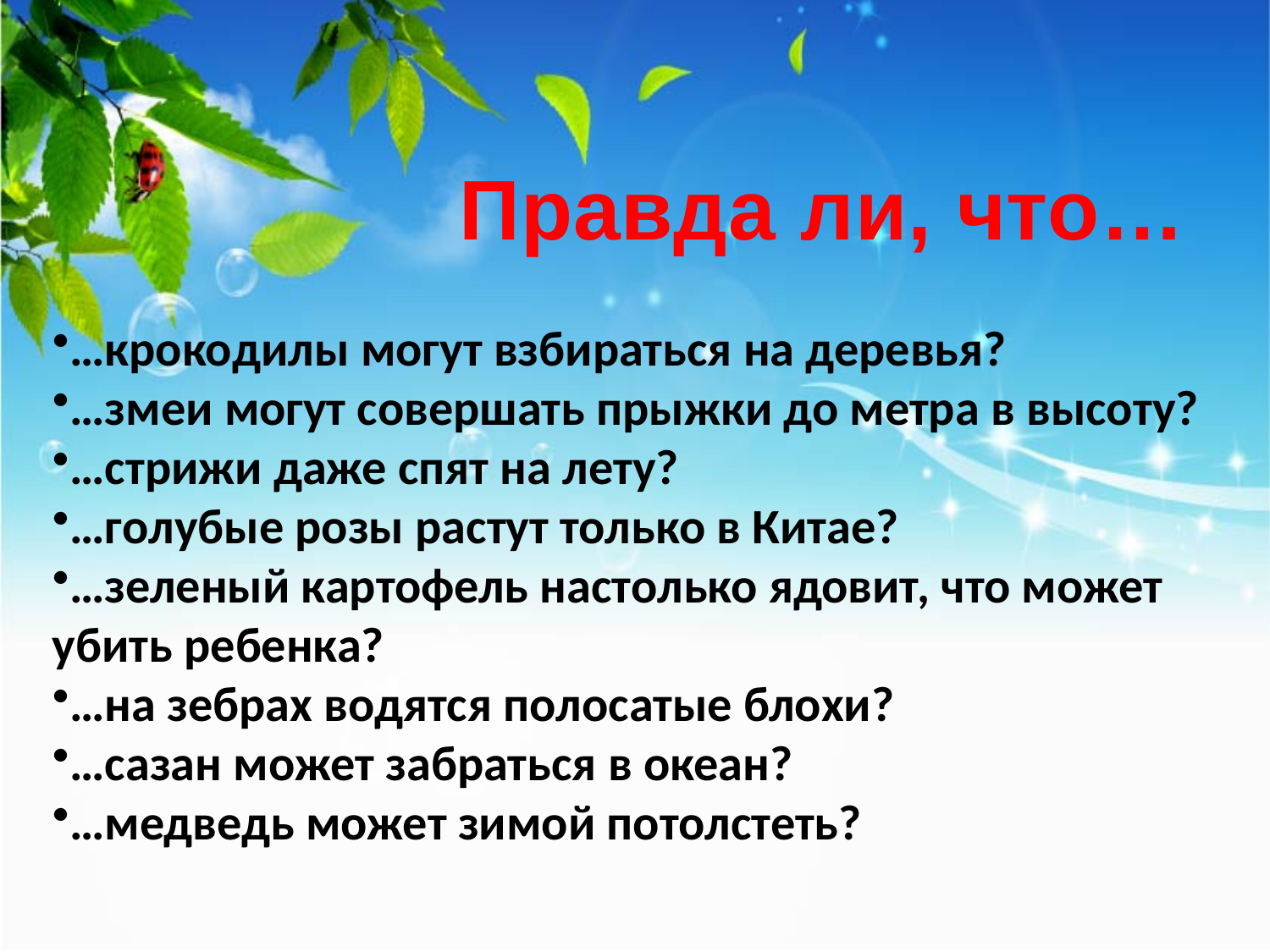

Правда ли, что…

…крокодилы могут взбираться на деревья?
…змеи могут совершать прыжки до метра в высоту?
…стрижи даже спят на лету?
…голубые розы растут только в Китае?
…зеленый картофель настолько ядовит, что может убить ребенка?
…на зебрах водятся полосатые блохи?
…сазан может забраться в океан?
…медведь может зимой потолстеть?